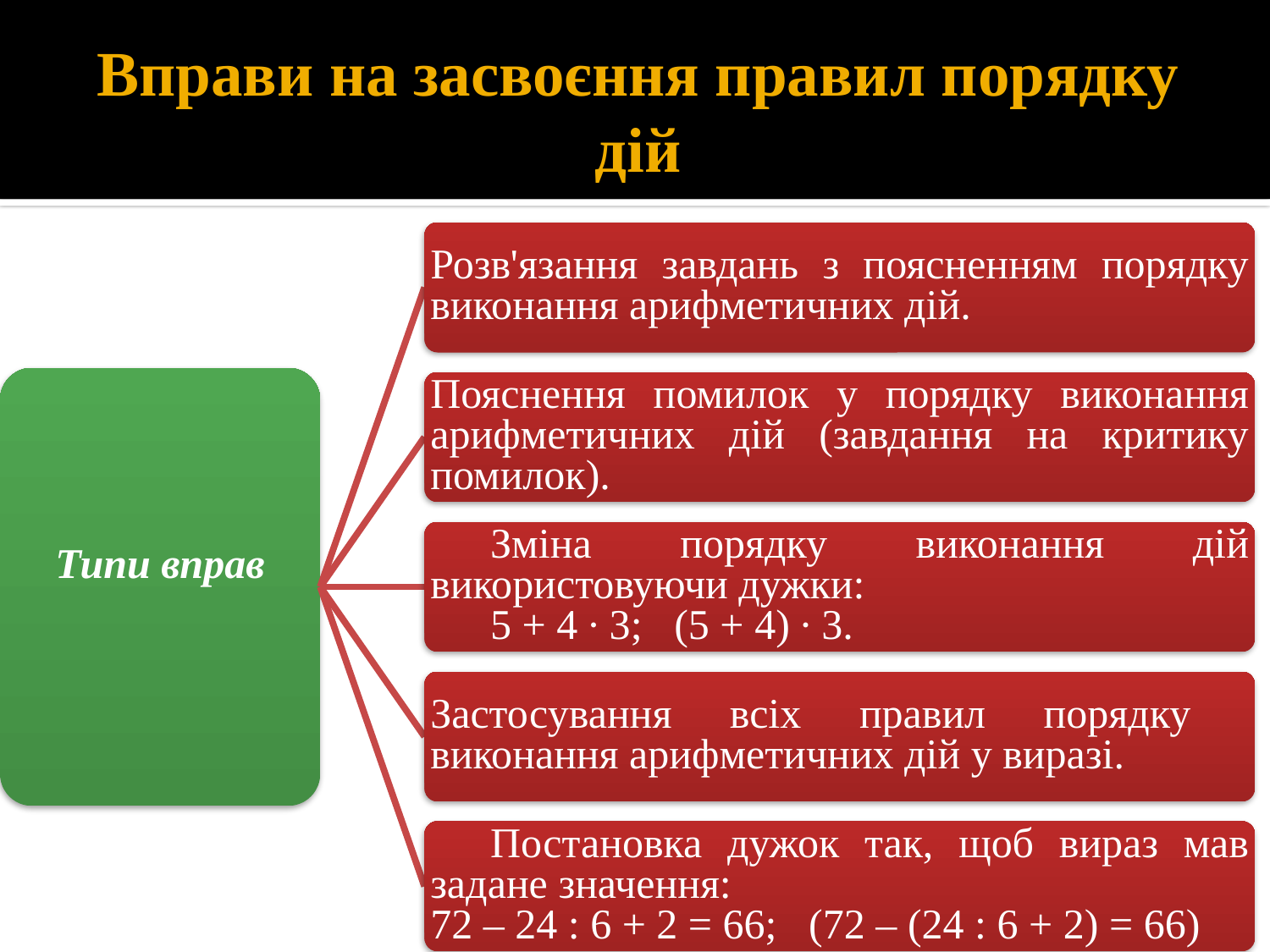

# Вправи на засвоєння правил порядку дій
Типи вправ

Розв'язання завдань з поясненням порядку виконання арифметичних дій.

Пояснення помилок у порядку виконання арифметичних дій (завдання на критику помилок).

Зміна порядку виконання дій використовуючи дужки:
5 + 4 ∙ 3;   (5 + 4) ∙ 3.

Застосування всіх правил порядку  виконання арифметичних дій у виразі.

Постановка дужок так, щоб вираз мав задане значення:
72 – 24 : 6 + 2 = 66;   (72 – (24 : 6 + 2) = 66)